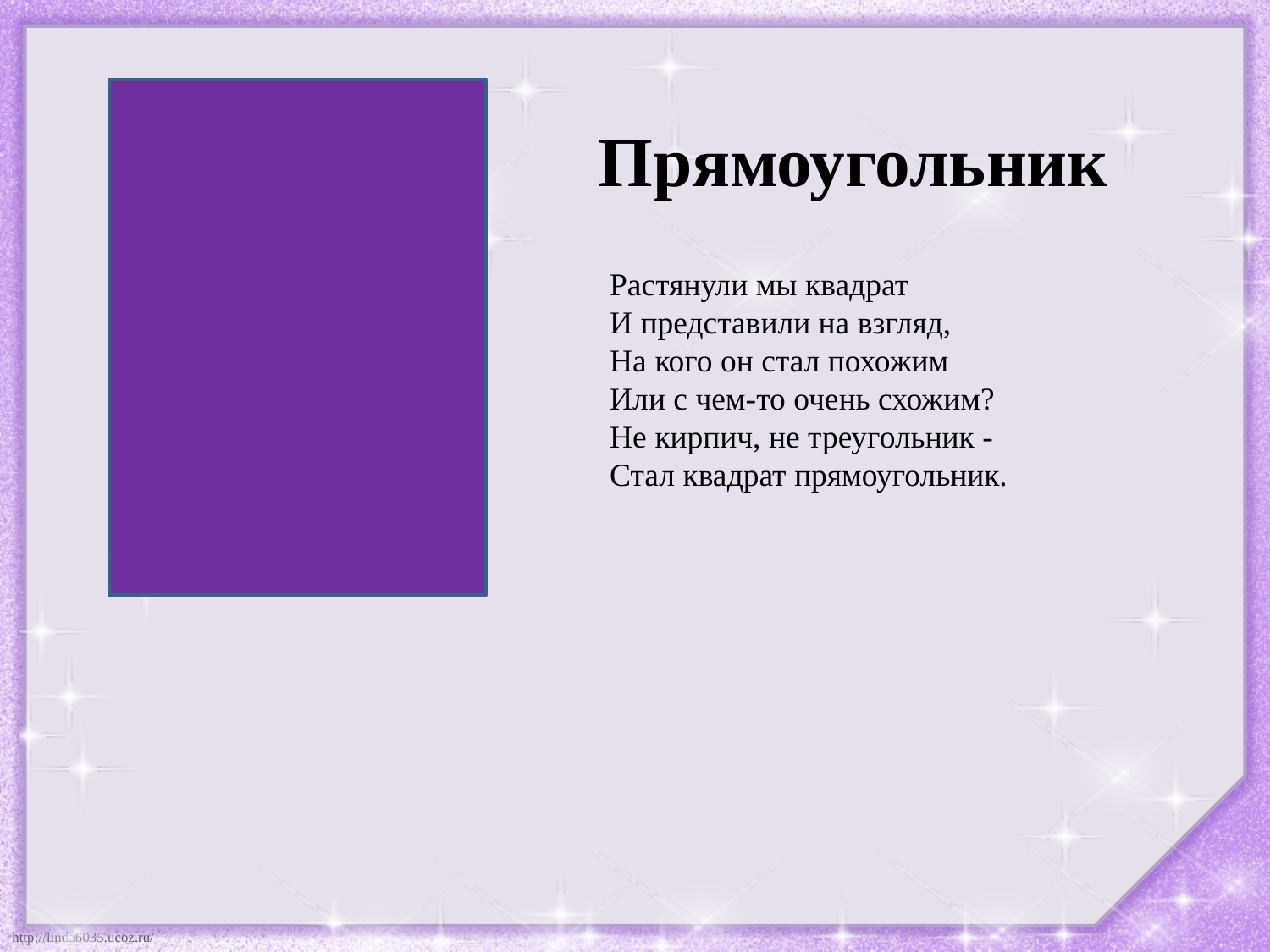

# Прямоугольник
Растянули мы квадрат
И представили на взгляд,
На кого он стал похожим
Или с чем-то очень схожим?
Не кирпич, не треугольник -
Стал квадрат прямоугольник.